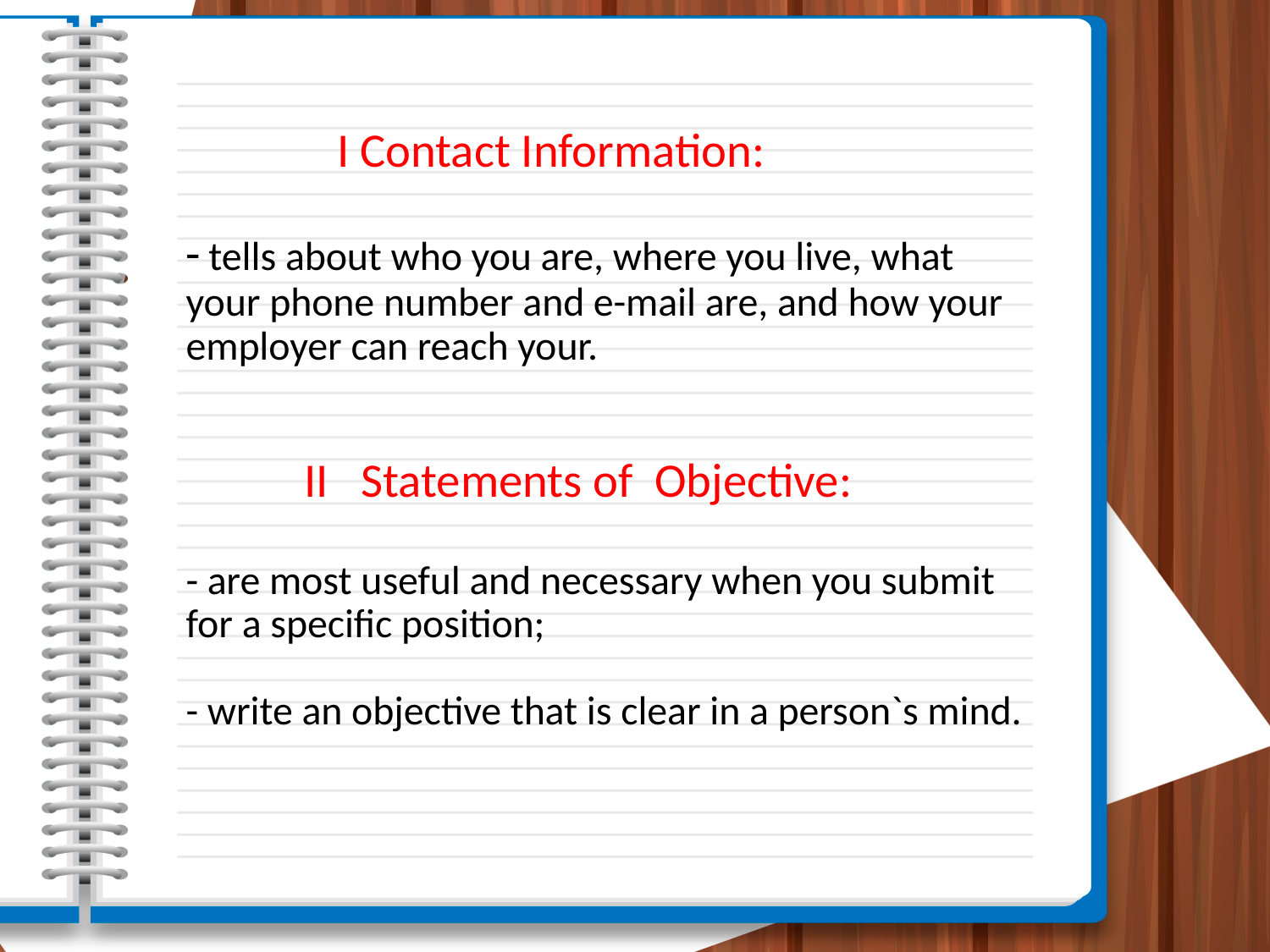

# I Contact Information: - tells about who you are, where you live, what your phone number and e-mail are, and how your employer can reach your. II   Statements of  Objective: - are most useful and necessary when you submit for a specific position; - write an objective that is clear in a person`s mind.